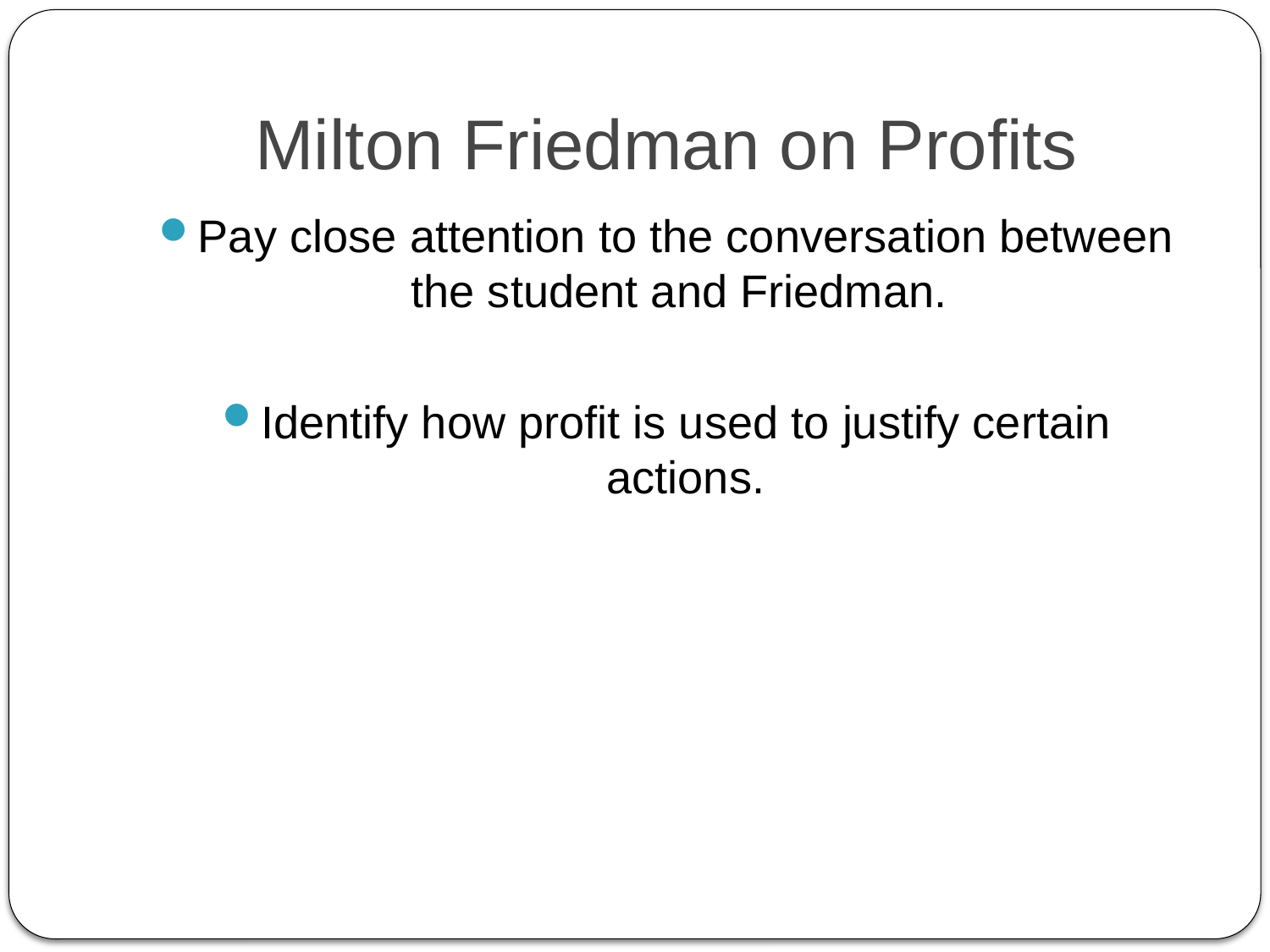

# Milton Friedman on Profits
Pay close attention to the conversation between the student and Friedman.

Identify how profit is used to justify certain actions.